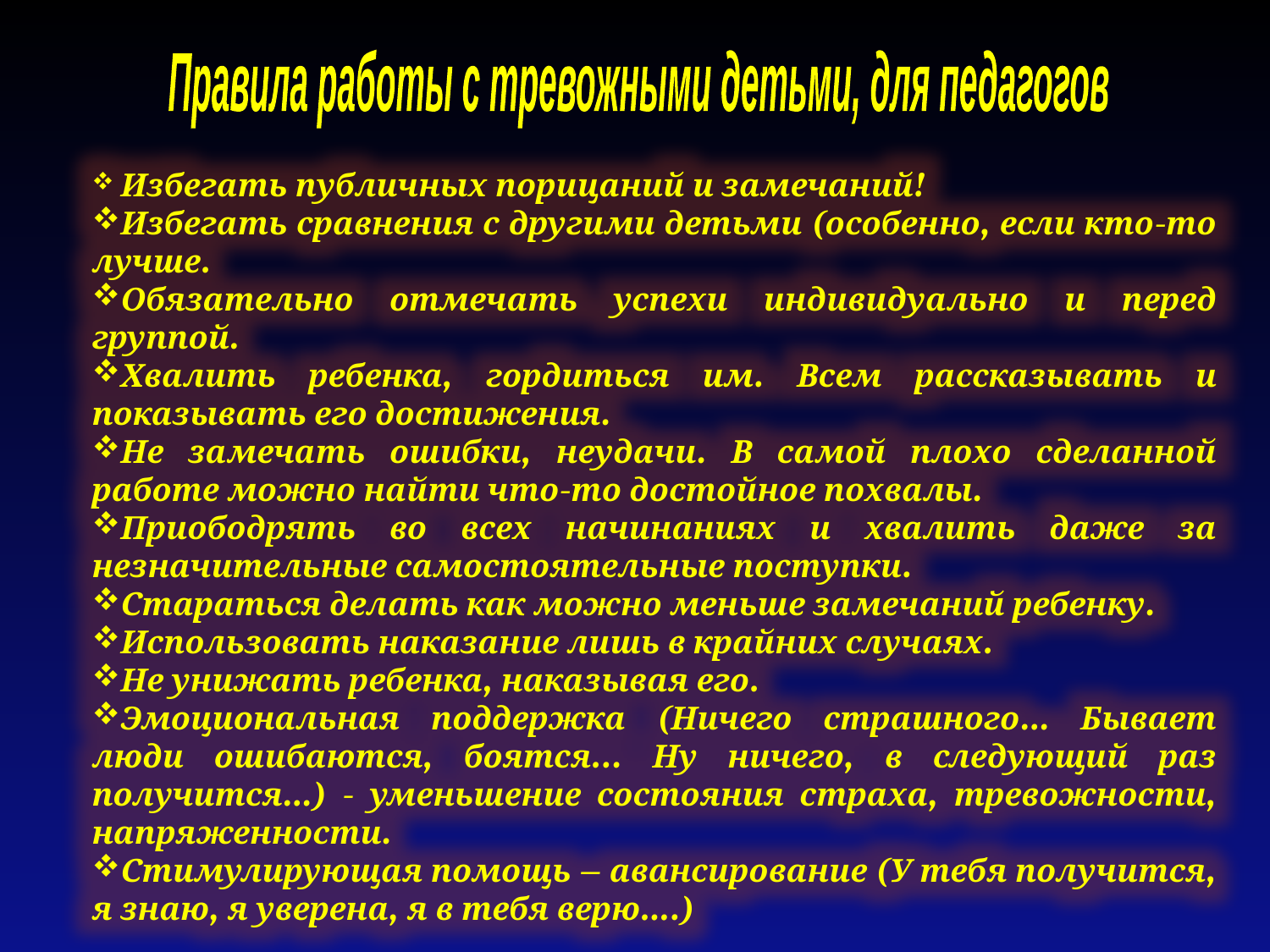

Правила работы с тревожными детьми, для педагогов
 Избегать публичных порицаний и замечаний!
Избегать сравнения с другими детьми (особенно, если кто-то лучше.
Обязательно отмечать успехи индивидуально и перед группой.
Хвалить ребенка, гордиться им. Всем рассказывать и показывать его достижения.
Не замечать ошибки, неудачи. В самой плохо сделанной работе можно найти что-то достойное похвалы.
Приободрять во всех начинаниях и хвалить даже за незначительные самостоятельные поступки.
Стараться делать как можно меньше замечаний ребенку.
Использовать наказание лишь в крайних случаях.
Не унижать ребенка, наказывая его.
Эмоциональная поддержка (Ничего страшного… Бывает люди ошибаются, боятся... Ну ничего, в следующий раз получится…) - уменьшение состояния страха, тревожности, напряженности.
Стимулирующая помощь – авансирование (У тебя получится, я знаю, я уверена, я в тебя верю….)